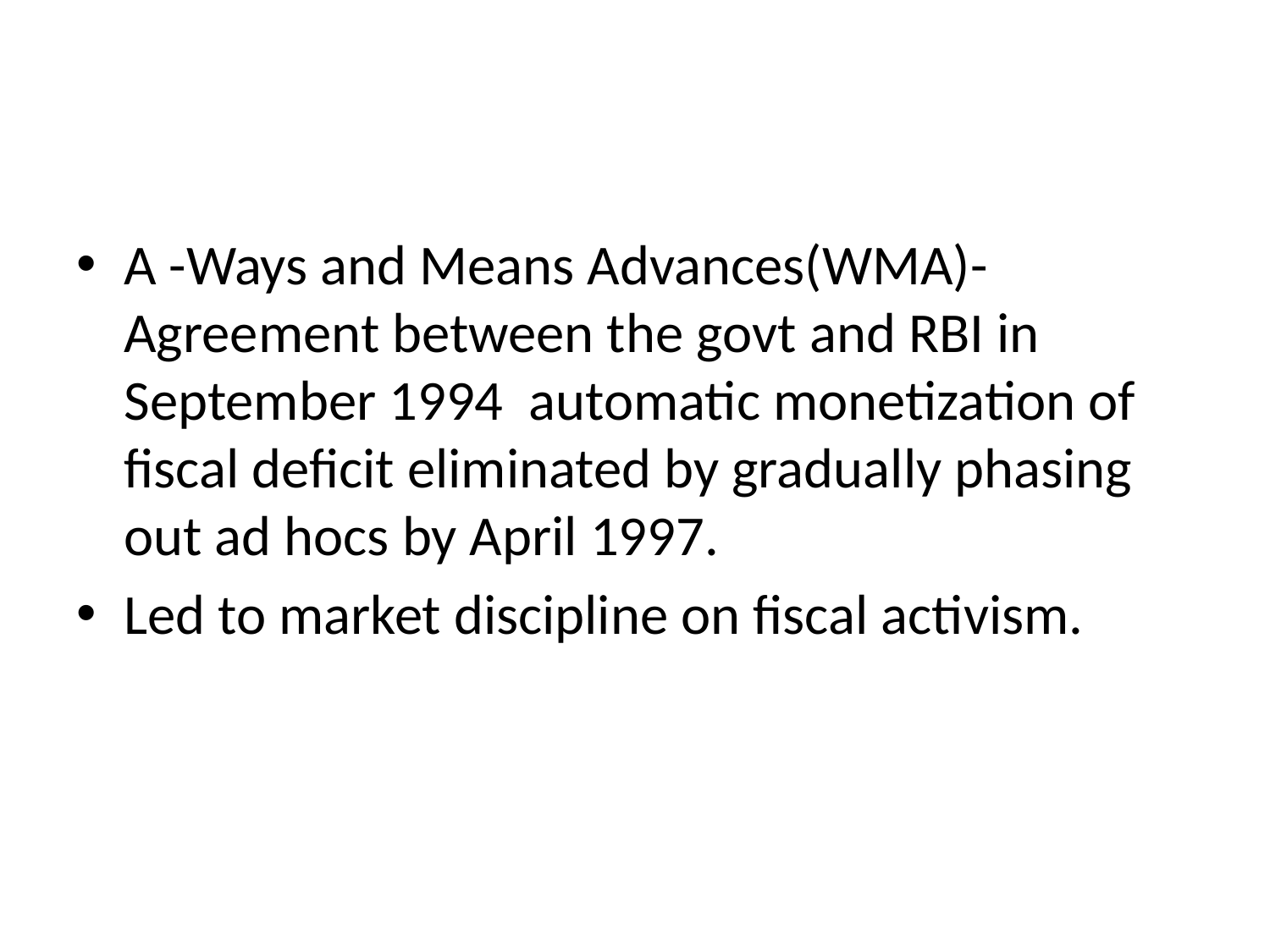

#
A -Ways and Means Advances(WMA)- Agreement between the govt and RBI in September 1994  automatic monetization of fiscal deficit eliminated by gradually phasing out ad hocs by April 1997.
Led to market discipline on fiscal activism.